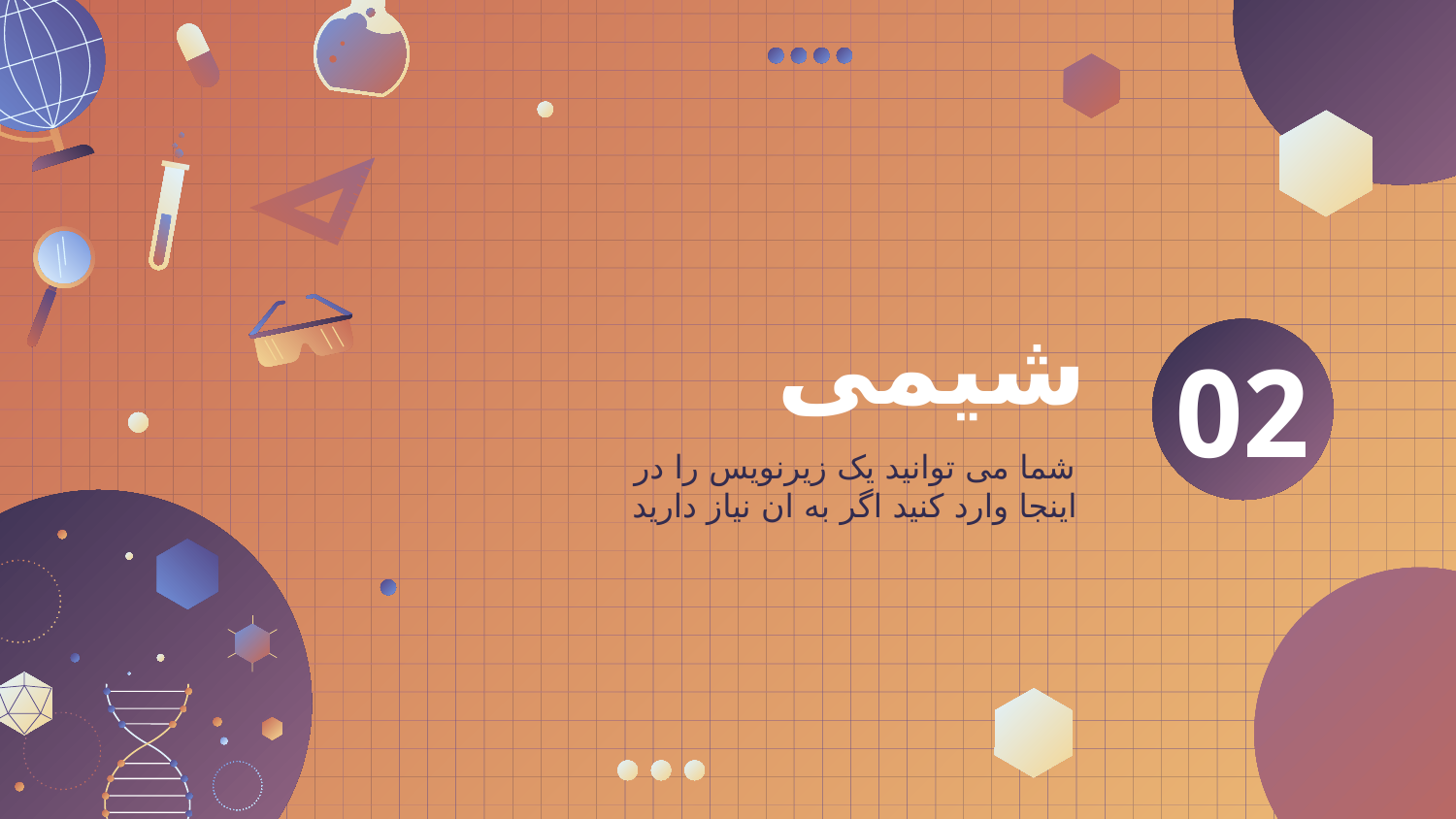

# شیمی

02
شما می توانید یک زیرنویس را در اینجا وارد کنید اگر به ان نیاز دارید